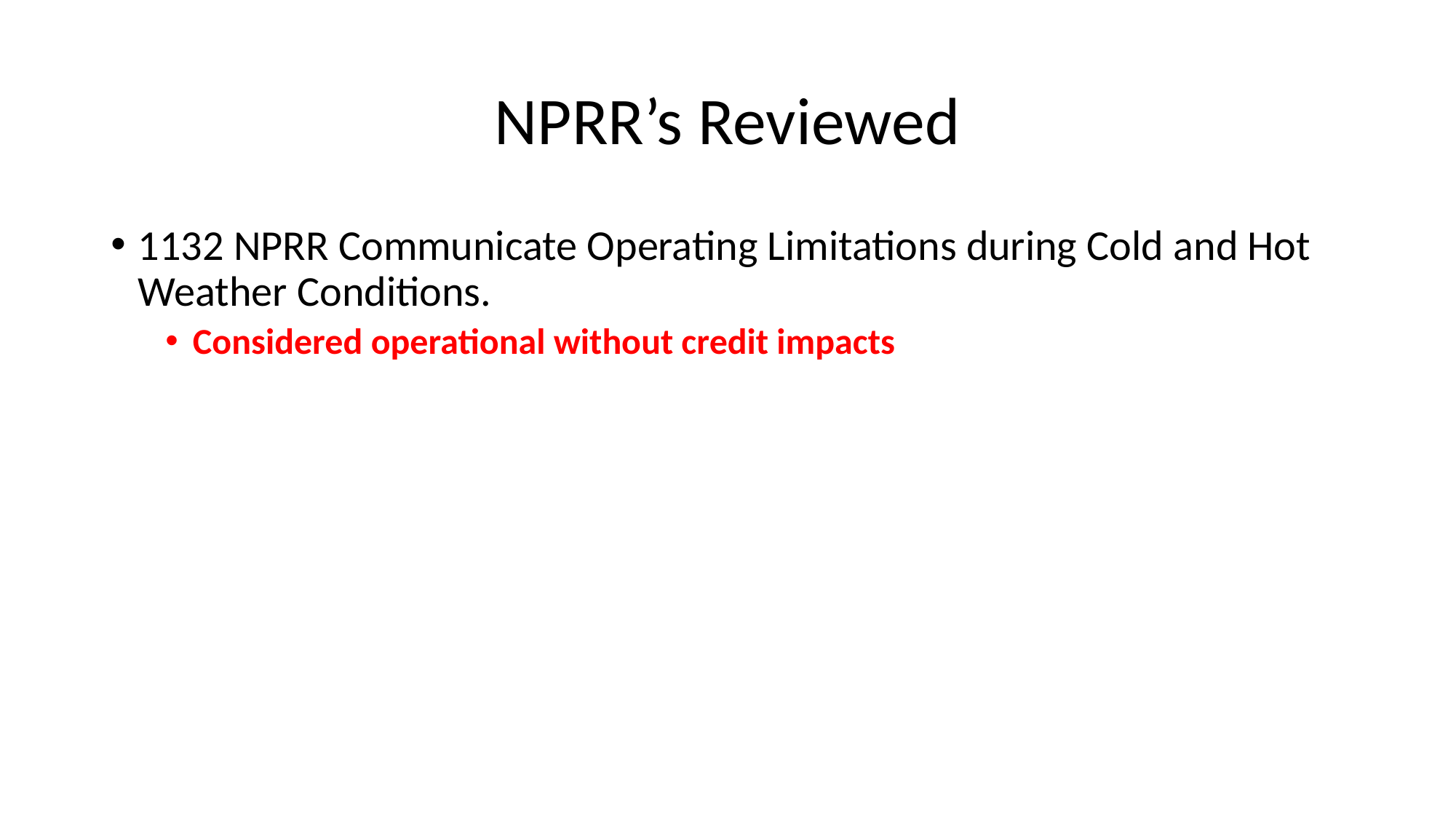

# NPRR’s Reviewed
1132 NPRR Communicate Operating Limitations during Cold and Hot Weather Conditions.
Considered operational without credit impacts